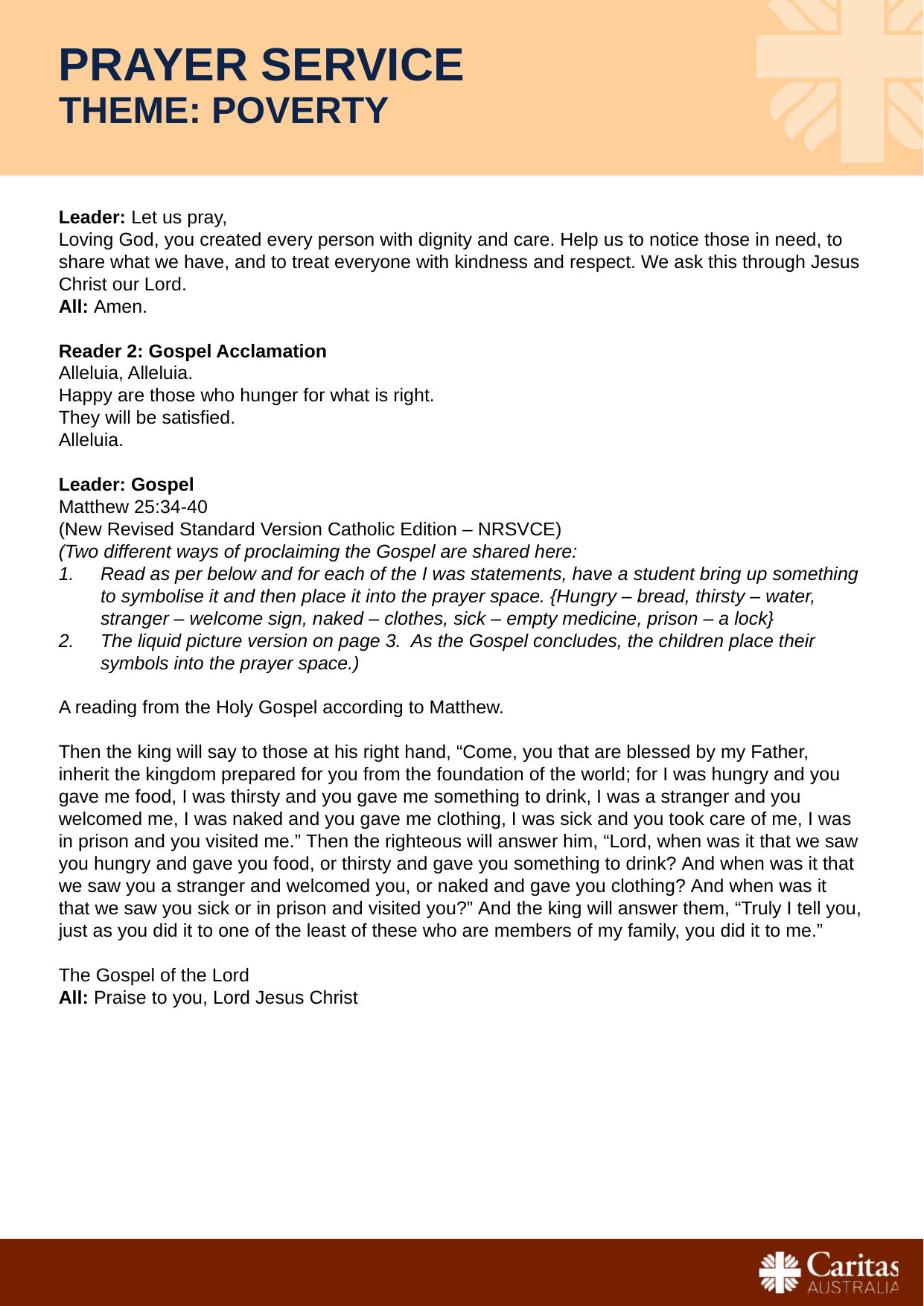

# Prayer Service Theme: Poverty
Leader: Let us pray,
Loving God, you created every person with dignity and care. Help us to notice those in need, to share what we have, and to treat everyone with kindness and respect. We ask this through Jesus Christ our Lord.
All: Amen.

Reader 2: Gospel Acclamation
Alleluia, Alleluia.
Happy are those who hunger for what is right.
They will be satisfied.
Alleluia.

Leader: Gospel
Matthew 25:34-40
(New Revised Standard Version Catholic Edition – NRSVCE)
(Two different ways of proclaiming the Gospel are shared here:
Read as per below and for each of the I was statements, have a student bring up something to symbolise it and then place it into the prayer space. {Hungry – bread, thirsty – water, stranger – welcome sign, naked – clothes, sick – empty medicine, prison – a lock}
The liquid picture version on page 3.  As the Gospel concludes, the children place their symbols into the prayer space.)

A reading from the Holy Gospel according to Matthew.

Then the king will say to those at his right hand, “Come, you that are blessed by my Father, inherit the kingdom prepared for you from the foundation of the world; for I was hungry and you gave me food, I was thirsty and you gave me something to drink, I was a stranger and you welcomed me, I was naked and you gave me clothing, I was sick and you took care of me, I was in prison and you visited me.” Then the righteous will answer him, “Lord, when was it that we saw you hungry and gave you food, or thirsty and gave you something to drink? And when was it that we saw you a stranger and welcomed you, or naked and gave you clothing? And when was it that we saw you sick or in prison and visited you?” And the king will answer them, “Truly I tell you, just as you did it to one of the least of these who are members of my family, you did it to me.”

The Gospel of the Lord
All: Praise to you, Lord Jesus Christ